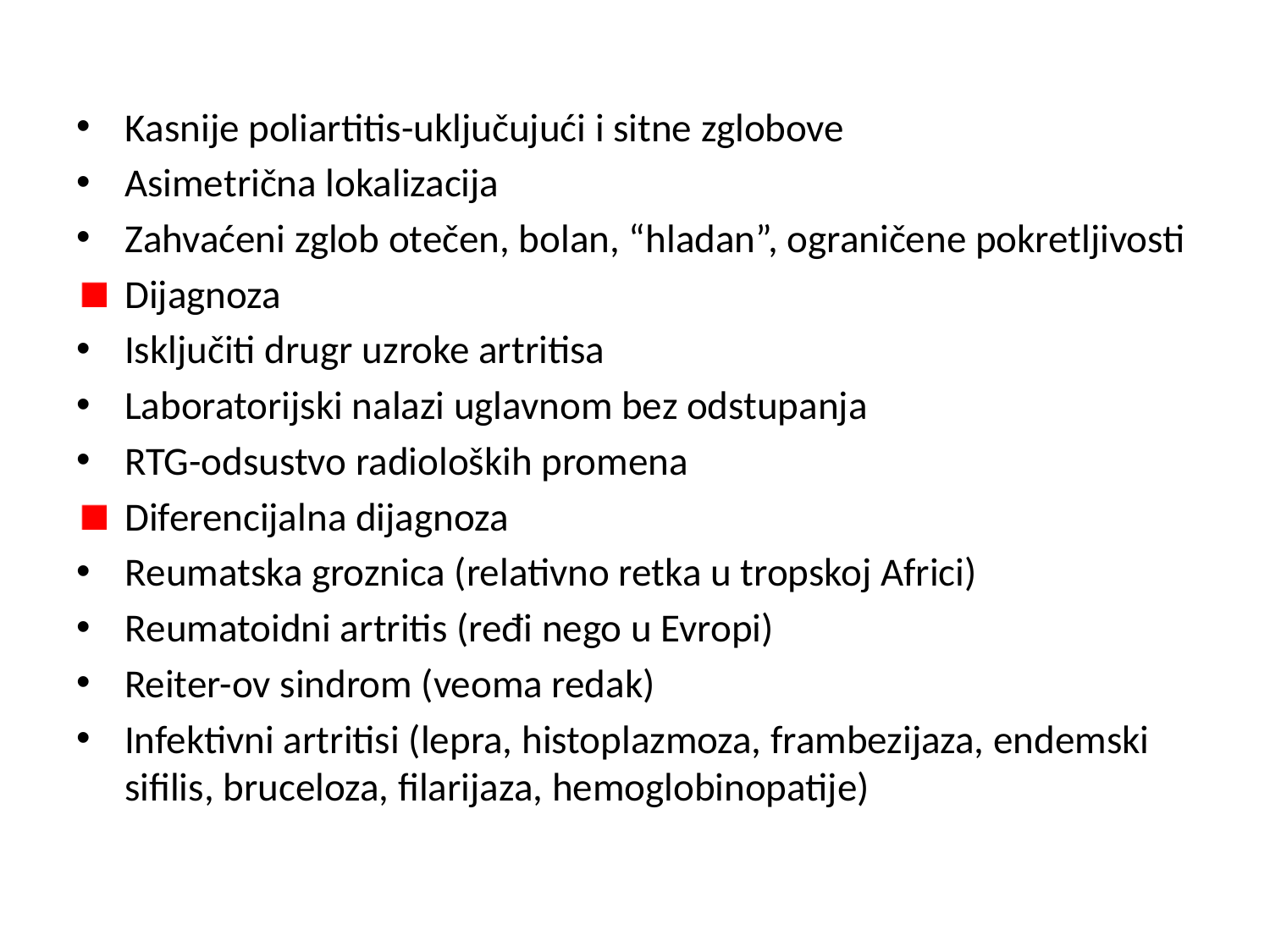

Kasnije poliartitis-uključujući i sitne zglobove
Asimetrična lokalizacija
Zahvaćeni zglob otečen, bolan, “hladan”, ograničene pokretljivosti
Dijagnoza
Isključiti drugr uzroke artritisa
Laboratorijski nalazi uglavnom bez odstupanja
RTG-odsustvo radioloških promena
Diferencijalna dijagnoza
Reumatska groznica (relativno retka u tropskoj Africi)
Reumatoidni artritis (ređi nego u Evropi)
Reiter-ov sindrom (veoma redak)
Infektivni artritisi (lepra, histoplazmoza, frambezijaza, endemski sifilis, bruceloza, filarijaza, hemoglobinopatije)